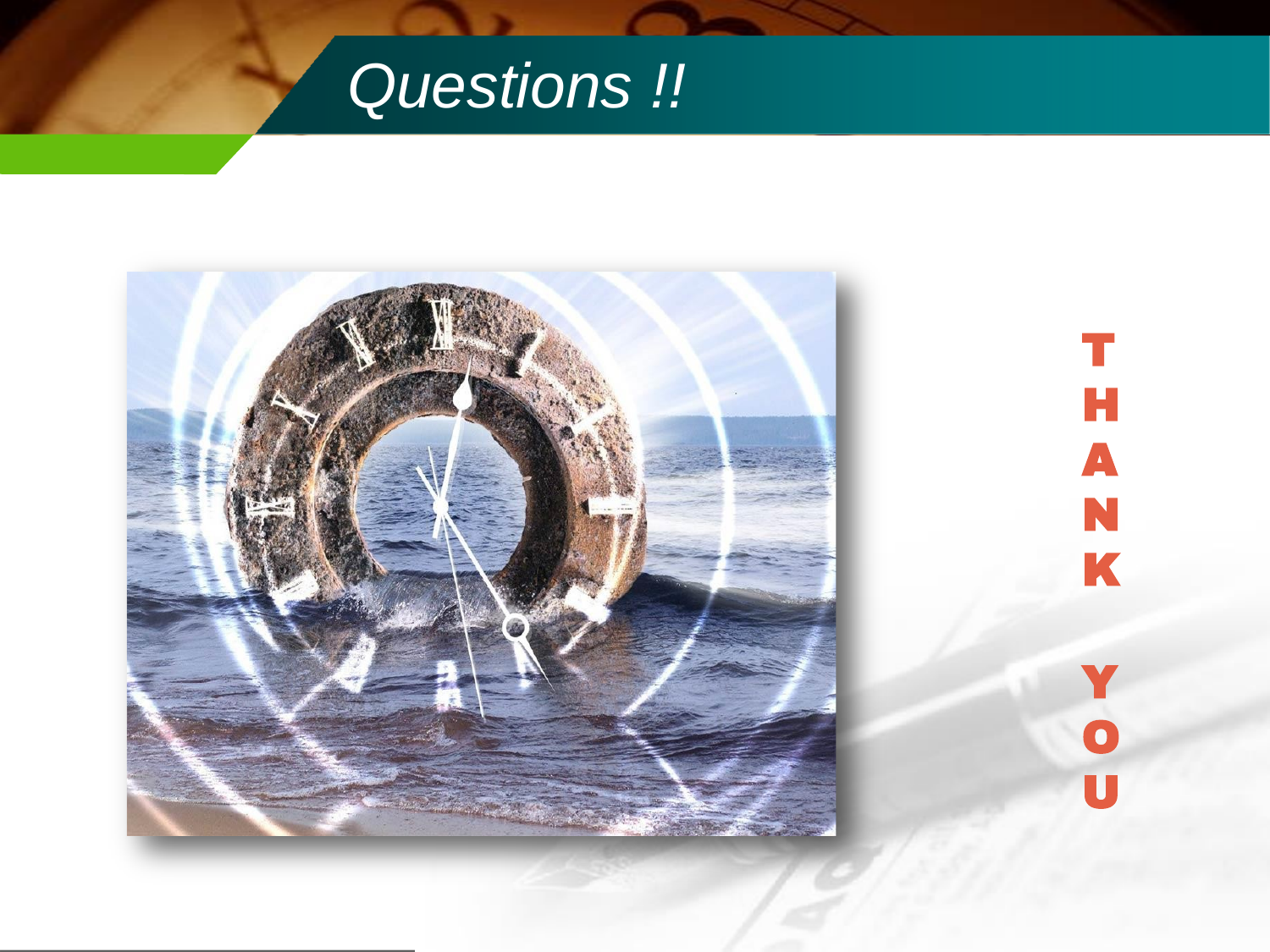

# Questions !!

T H A N K

Y O U